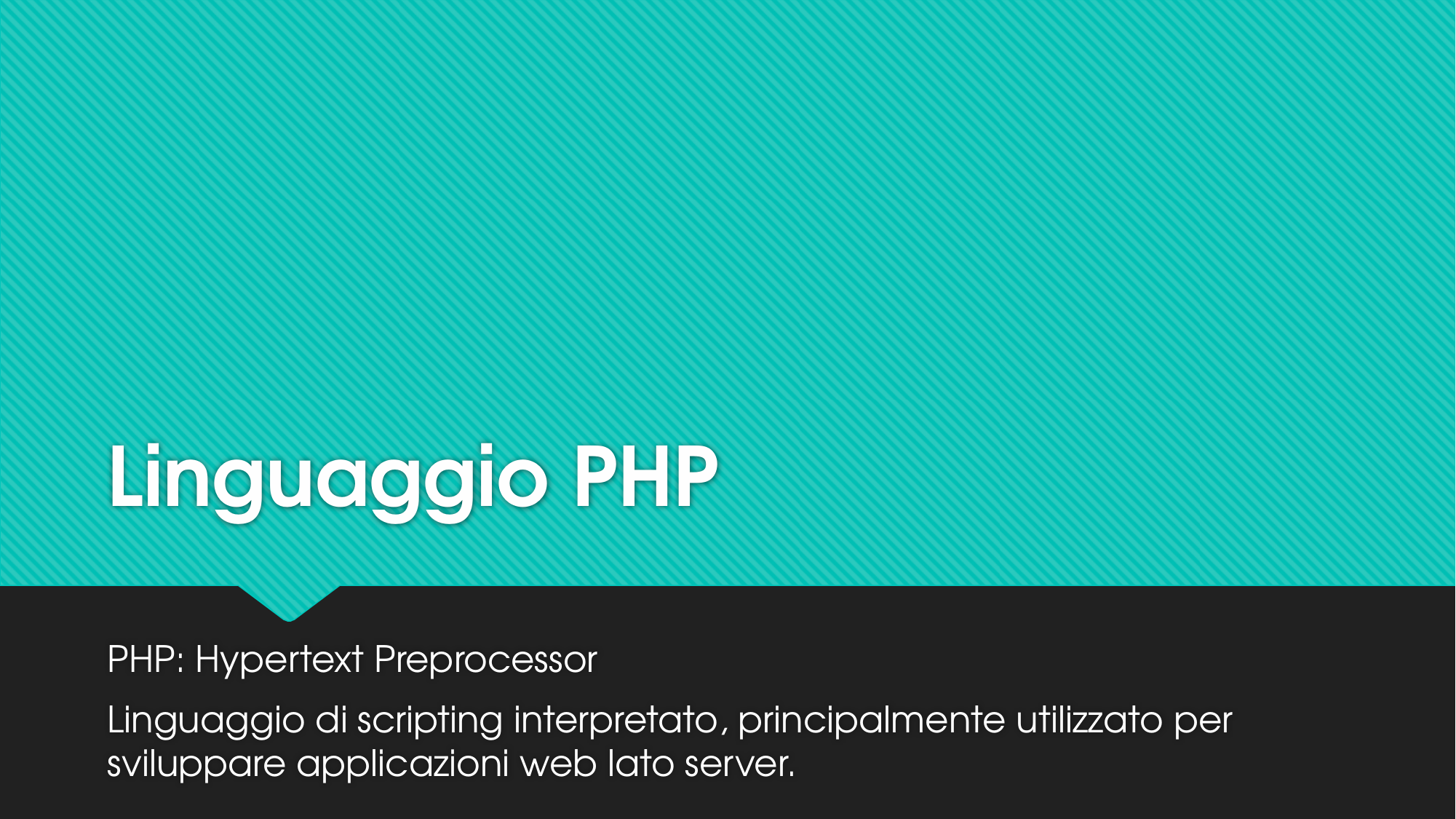

# Linguaggio PHP
PHP: Hypertext Preprocessor
Linguaggio di scripting interpretato, principalmente utilizzato per sviluppare applicazioni web lato server.